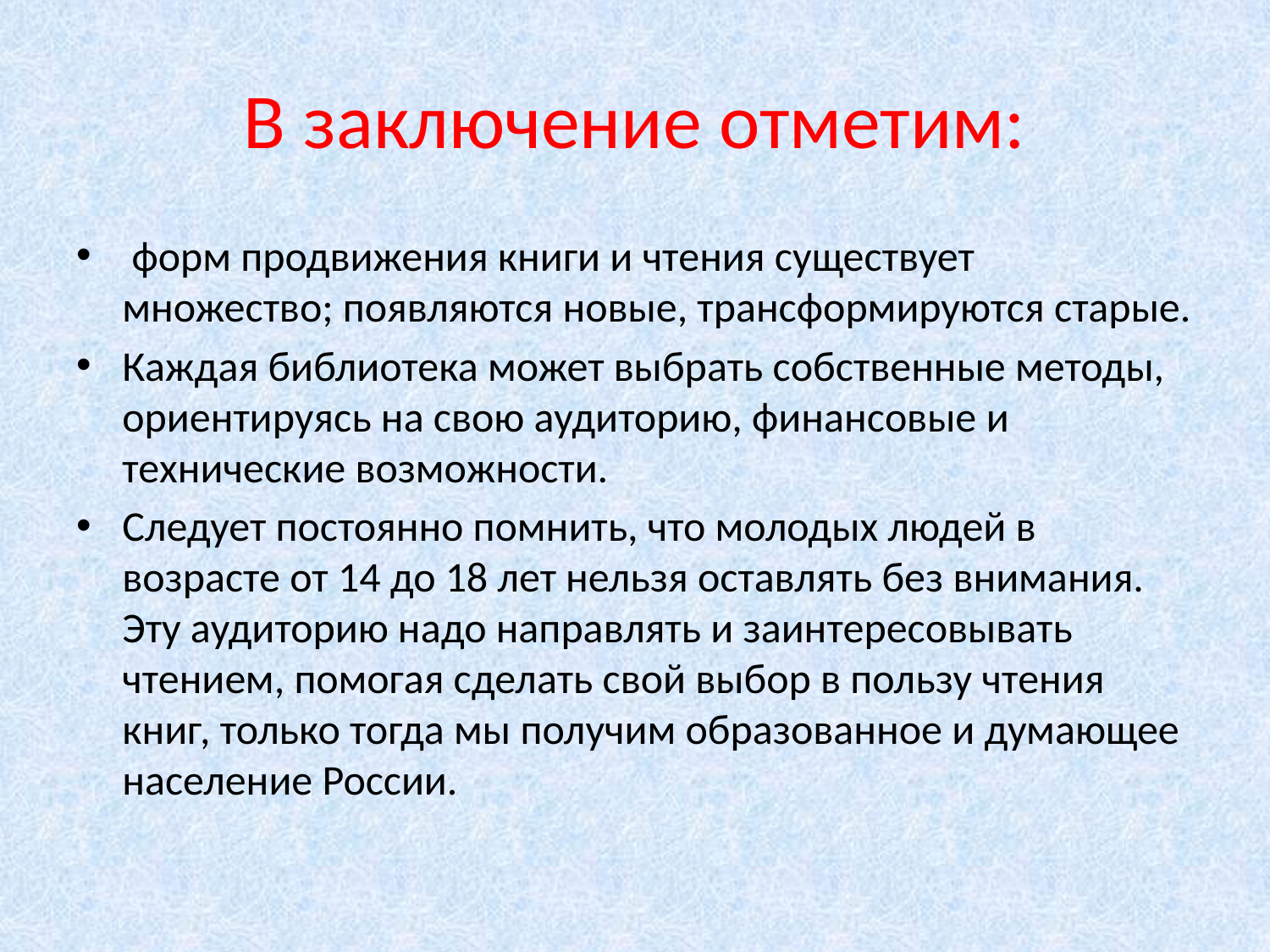

# В заключение отметим:
 форм продвижения книги и чтения существует множество; появляются новые, трансформируются старые.
Каждая библиотека может выбрать собственные методы, ориентируясь на свою аудиторию, финансовые и технические возможности.
Следует постоянно помнить, что молодых людей в возрасте от 14 до 18 лет нельзя оставлять без внимания. Эту аудиторию надо направлять и заинтересовывать чтением, помогая сделать свой выбор в пользу чтения книг, только тогда мы получим образованное и думающее население России.